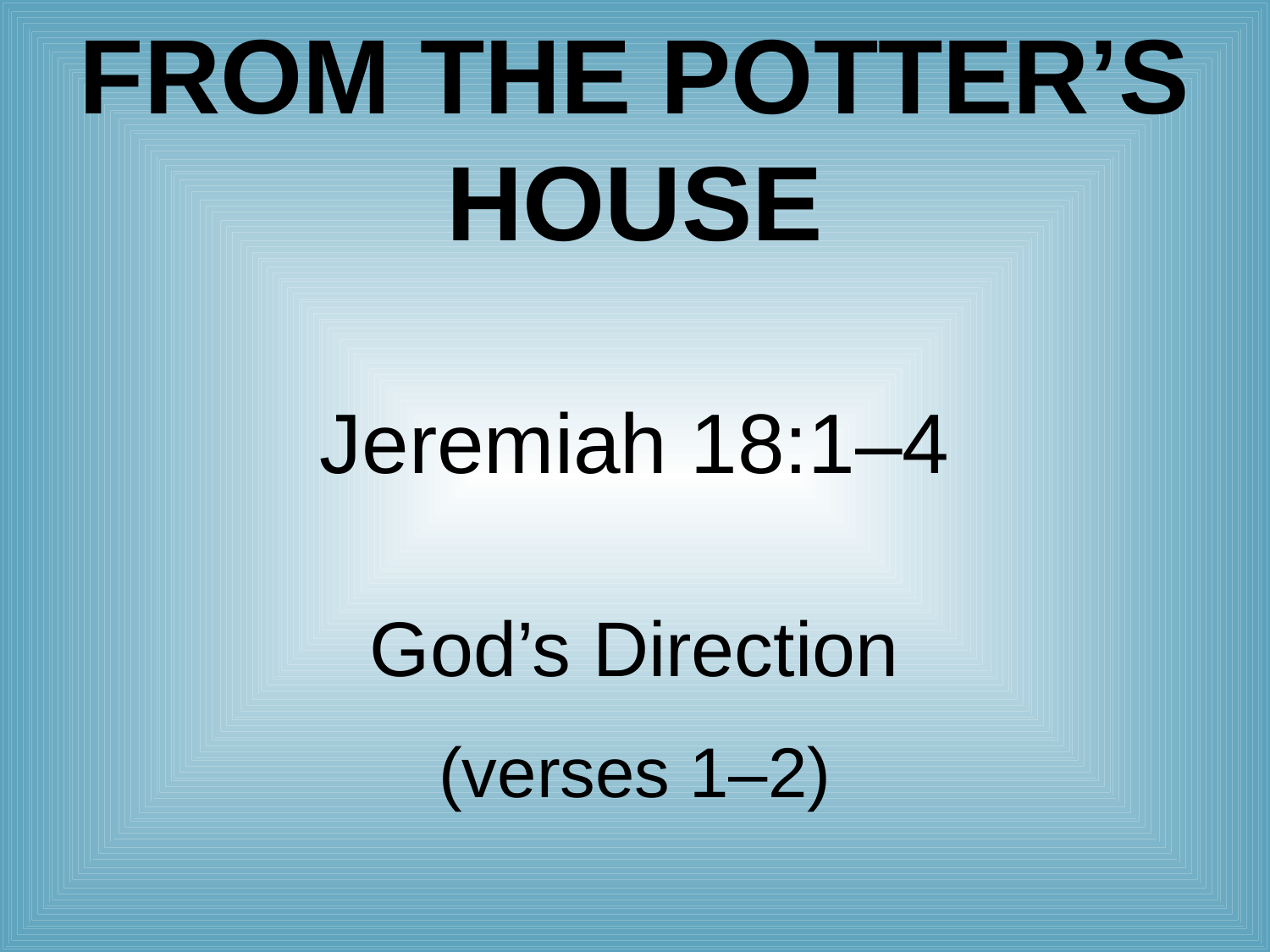

# An Illustration From the Potter’s House
Jeremiah 18:1–4

God’s Direction
(verses 1–2)